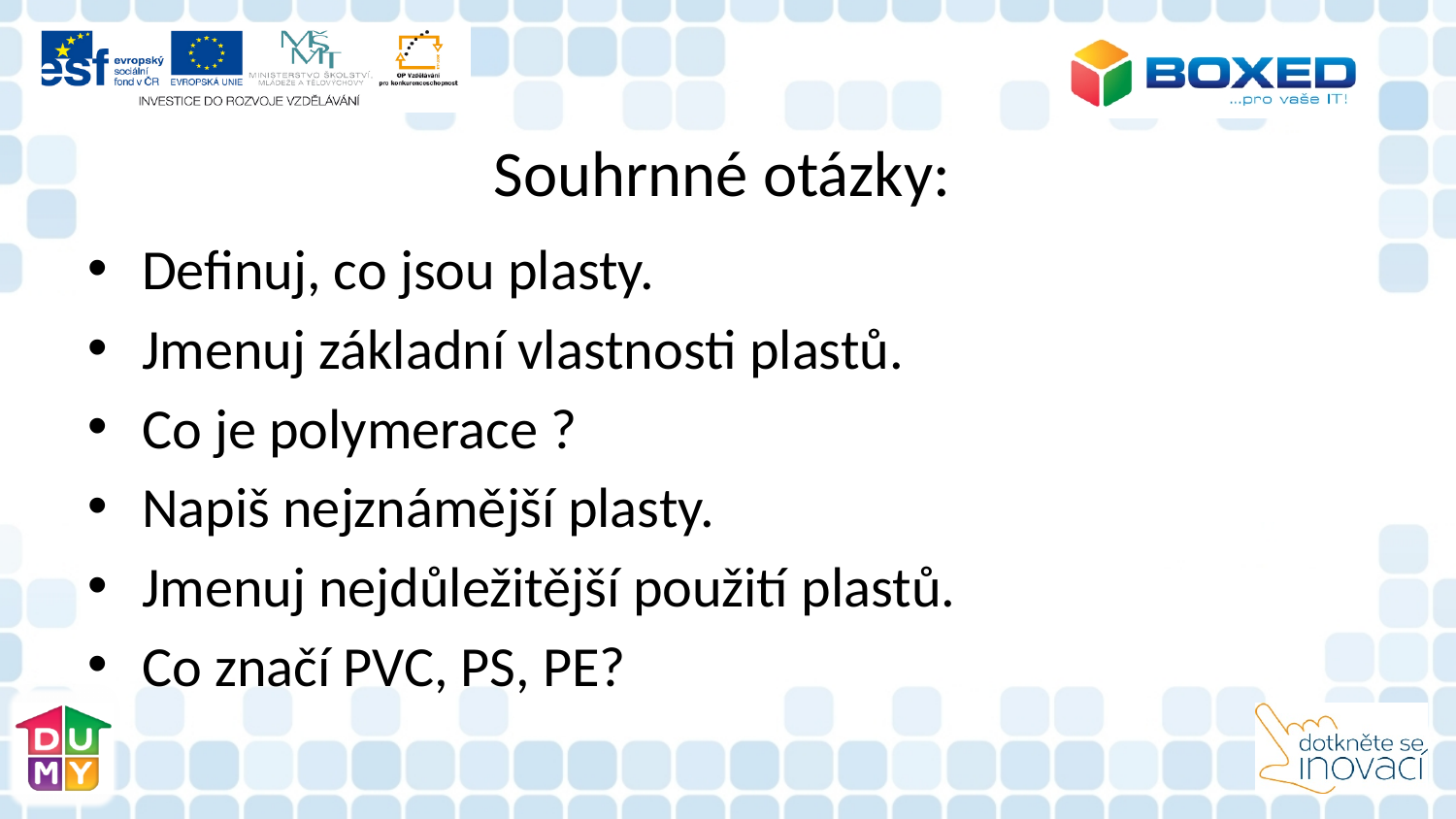

# Souhrnné otázky:
Definuj, co jsou plasty.
Jmenuj základní vlastnosti plastů.
Co je polymerace ?
Napiš nejznámější plasty.
Jmenuj nejdůležitější použití plastů.
Co značí PVC, PS, PE?